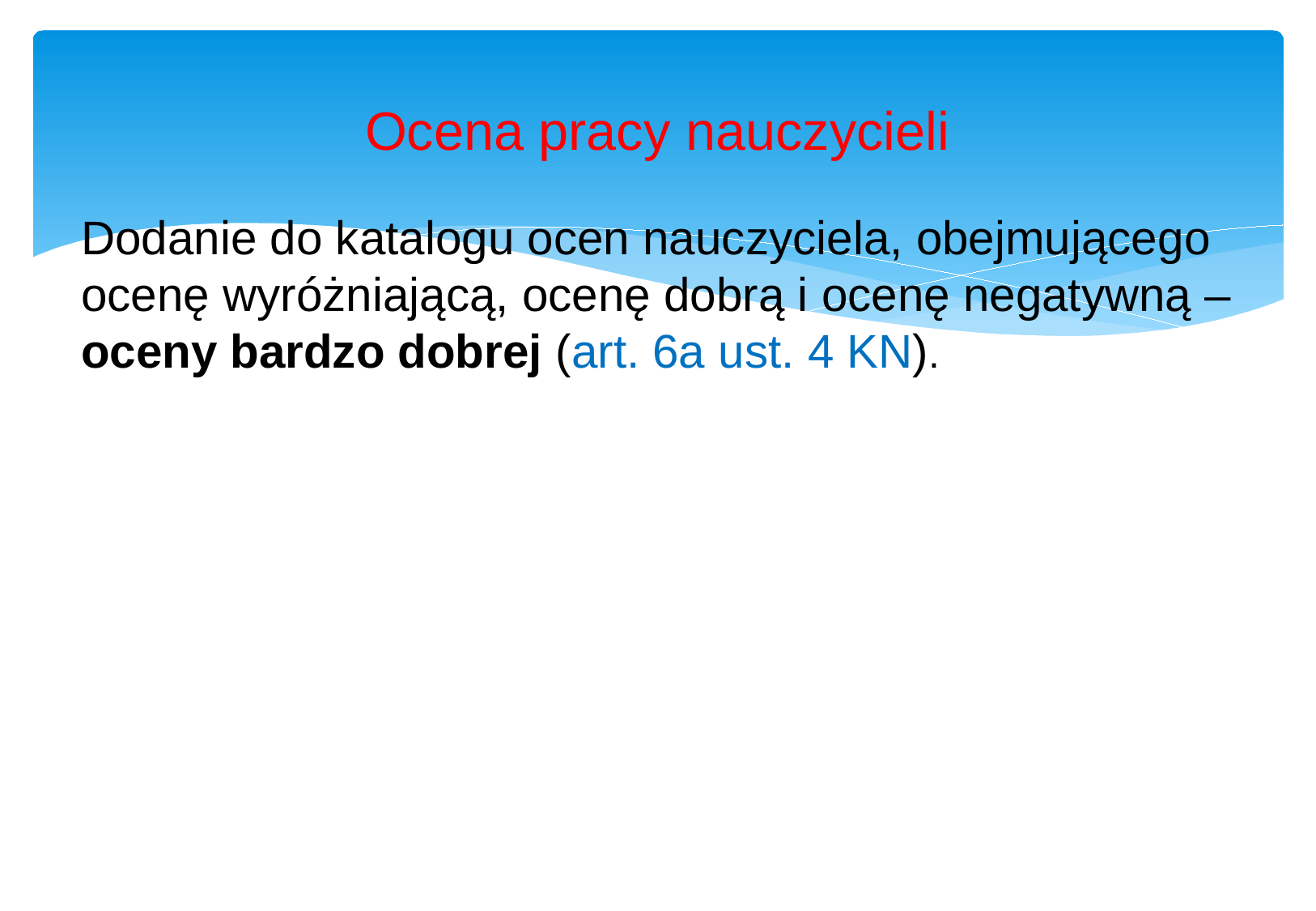

# Ocena pracy nauczycieli

Dodanie do katalogu ocen nauczyciela, obejmującego ocenę wyróżniającą, ocenę dobrą i ocenę negatywną – oceny bardzo dobrej (art. 6a ust. 4 KN).